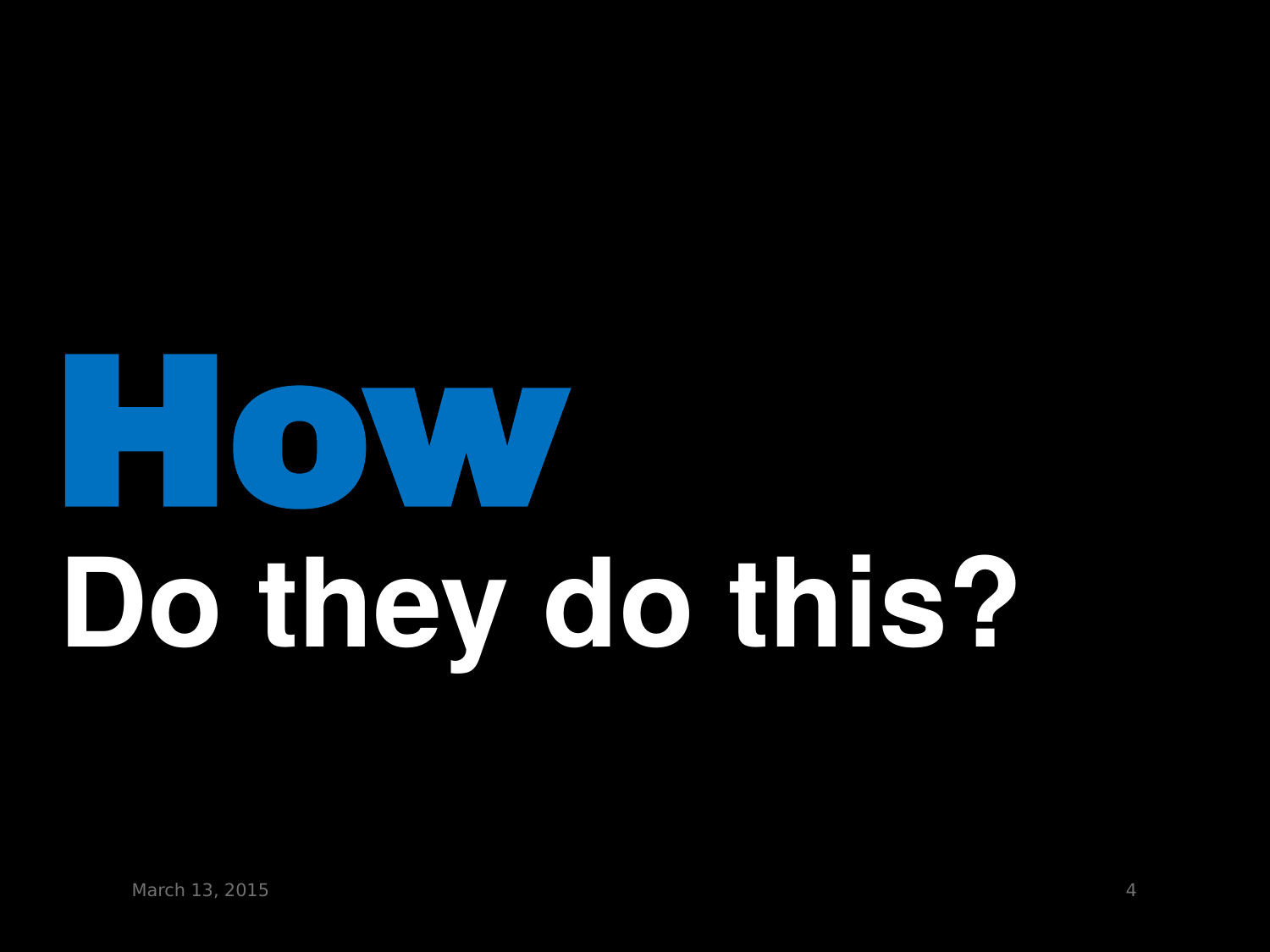

# How
Do they do this?
March 13, 2015
4